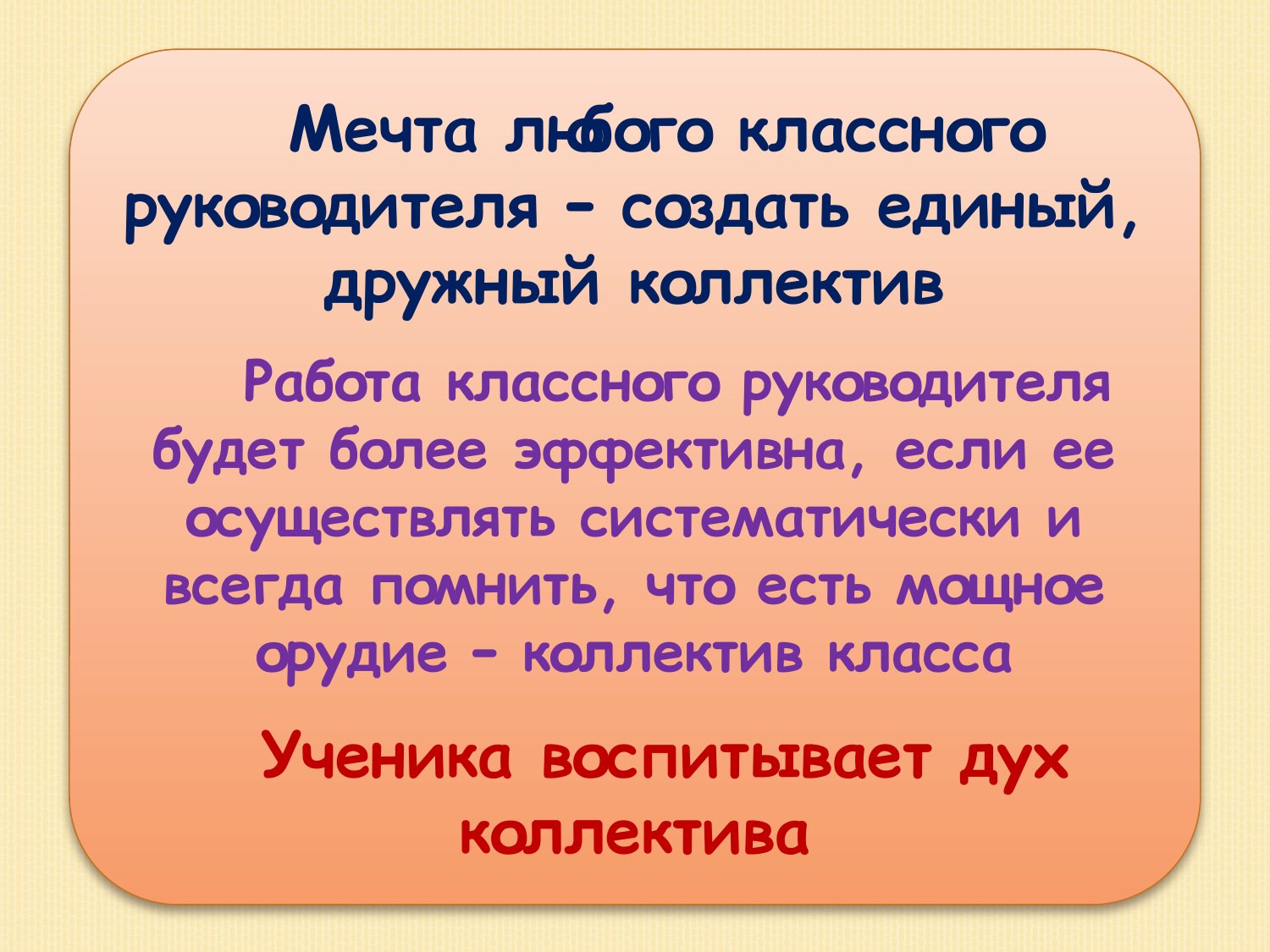

Мечта любого классного руководителя – создать единый, дружный коллектив
 Работа классного руководителя будет более эффективна, если ее осуществлять систематически и всегда помнить, что есть мощное орудие – коллектив класса
Ученика воспитывает дух коллектива